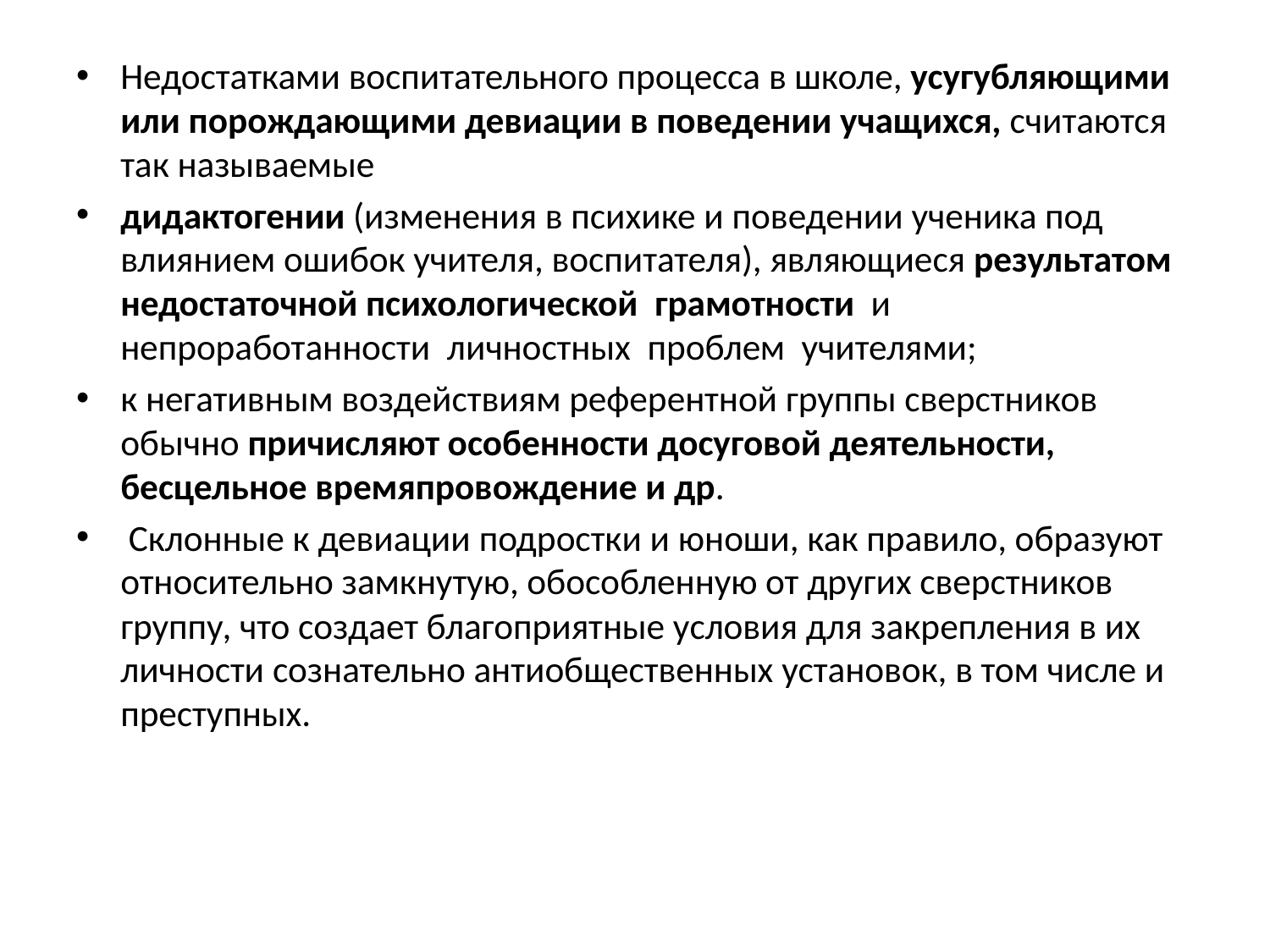

Недостатками воспитательного процесса в школе, усугубляющими или порождающими девиации в поведении учащихся, считаются так называемые
дидактогении (изменения в психике и поведении ученика под влиянием ошибок учителя, воспитателя), являющиеся результатом недостаточной психологической  грамотности  и  непроработанности  личностных  проблем  учителями;
к негативным воздействиям референтной группы сверстников обычно причисляют особенности досуговой деятельности, бесцельное времяпровождение и др.
 Склонные к девиации подростки и юноши, как правило, образуют относительно замкнутую, обособленную от других сверстников группу, что создает благоприятные условия для закрепления в их личности сознательно антиобщественных установок, в том числе и преступных.